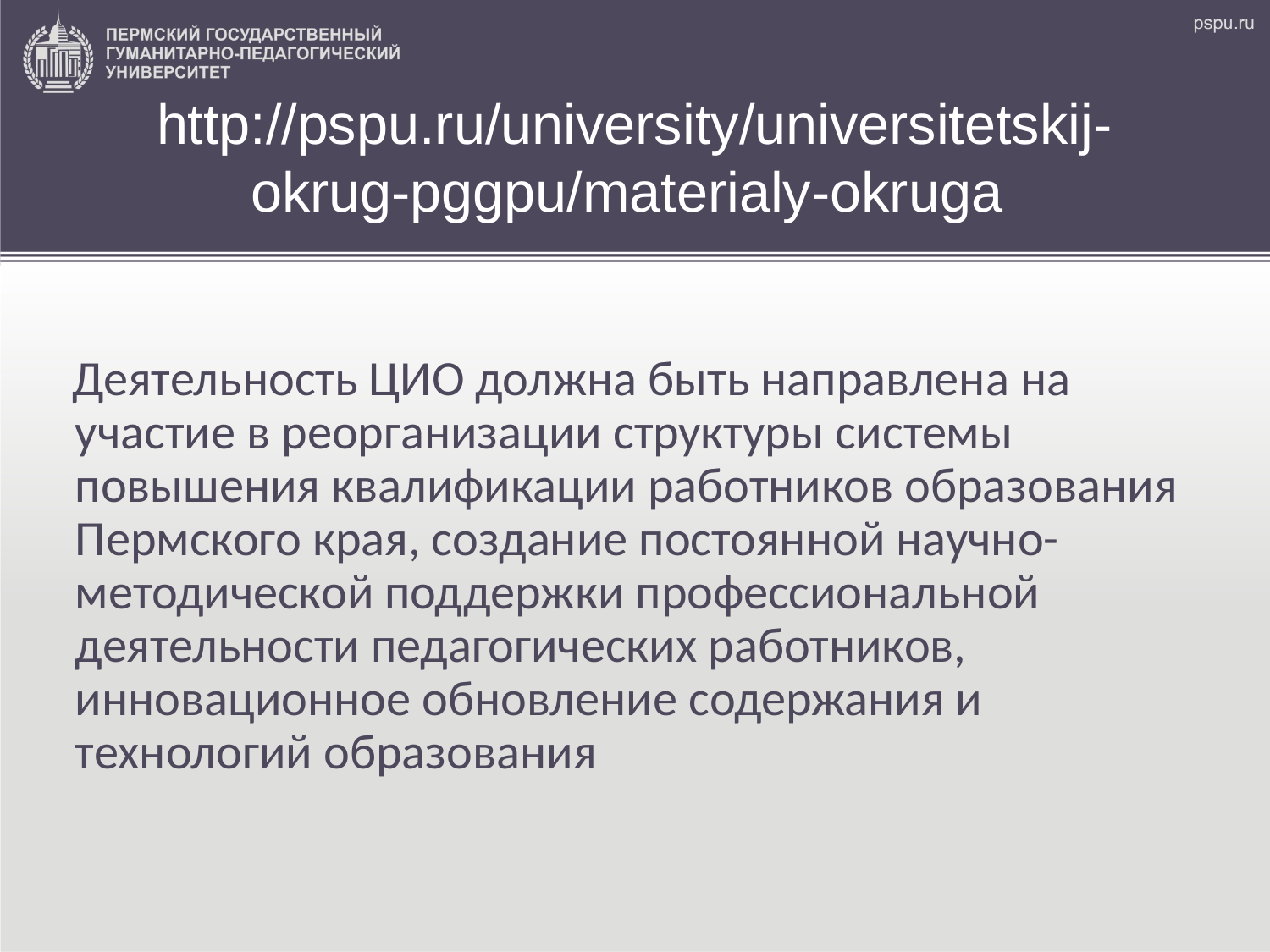

# http://pspu.ru/university/universitetskij-okrug-pggpu/materialy-okruga
    Деятельность ЦИО должна быть направлена на участие в реорганизации структуры системы повышения квалификации работников образования Пермского края, создание постоянной научно-методической поддержки профессиональной деятельности педагогических работников, инновационное обновление содержания и технологий образования